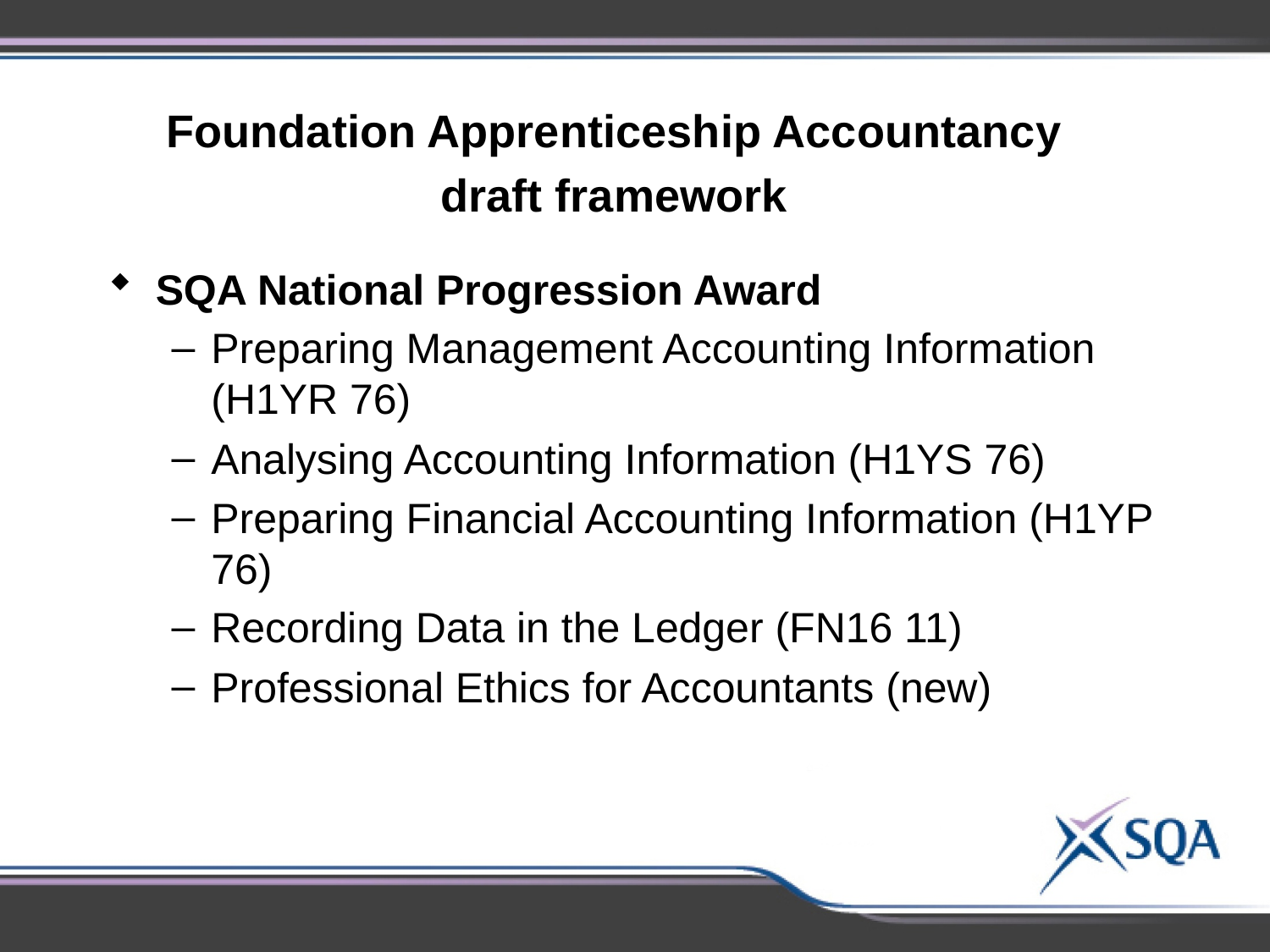

Foundation Apprenticeship Accountancy
draft framework

SQA National Progression Award
Preparing Management Accounting Information (H1YR 76)
Analysing Accounting Information (H1YS 76)
Preparing Financial Accounting Information (H1YP 76)
Recording Data in the Ledger (FN16 11)
Professional Ethics for Accountants (new)